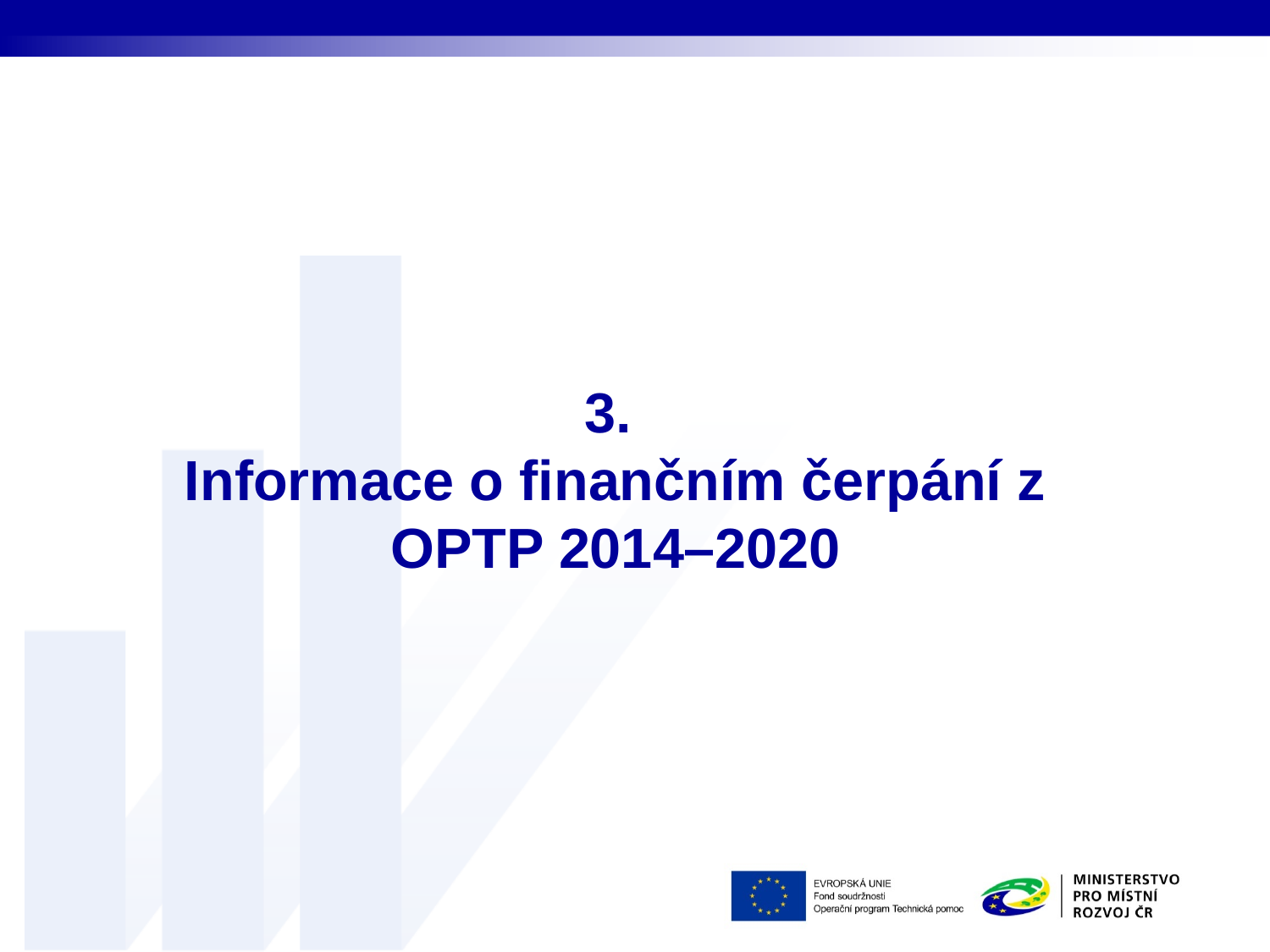

# 3. Informace o finančním čerpání z OPTP 2014–2020